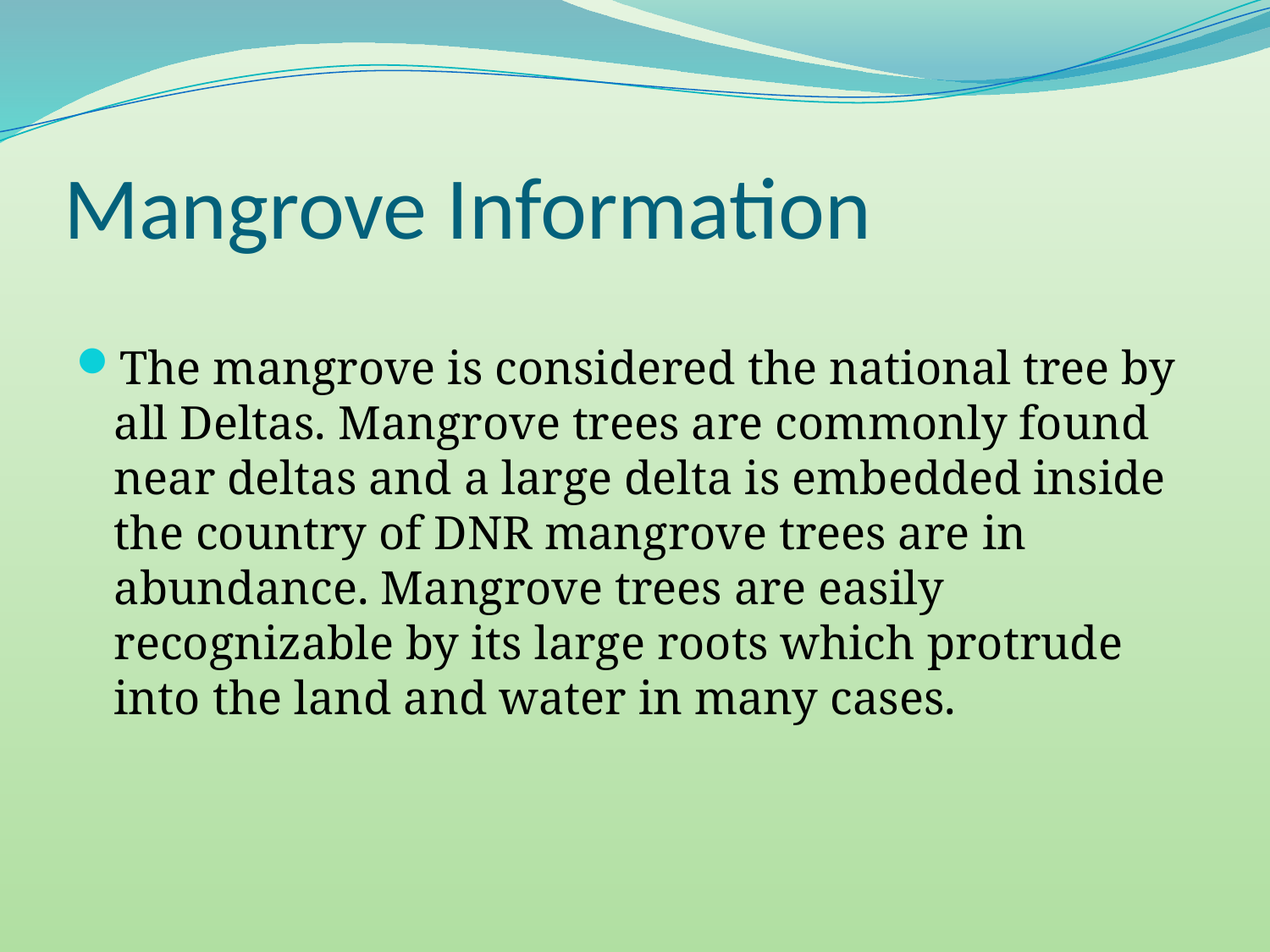

# Mangrove Information

The mangrove is considered the national tree by all Deltas. Mangrove trees are commonly found near deltas and a large delta is embedded inside the country of DNR mangrove trees are in abundance. Mangrove trees are easily recognizable by its large roots which protrude into the land and water in many cases.